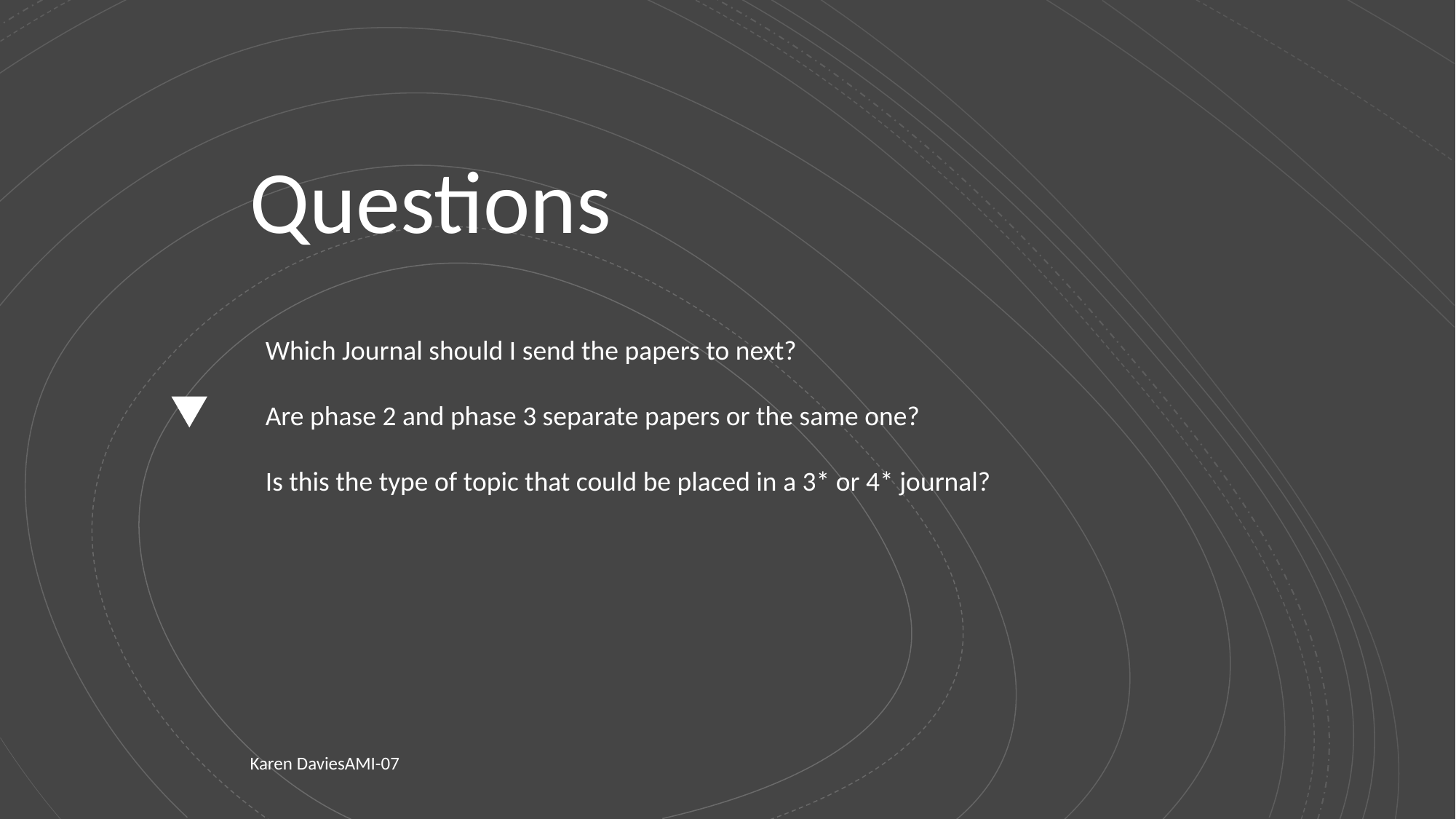

# Questions
Which Journal should I send the papers to next?

Are phase 2 and phase 3 separate papers or the same one?

Is this the type of topic that could be placed in a 3* or 4* journal?

Karen DaviesAMI-07